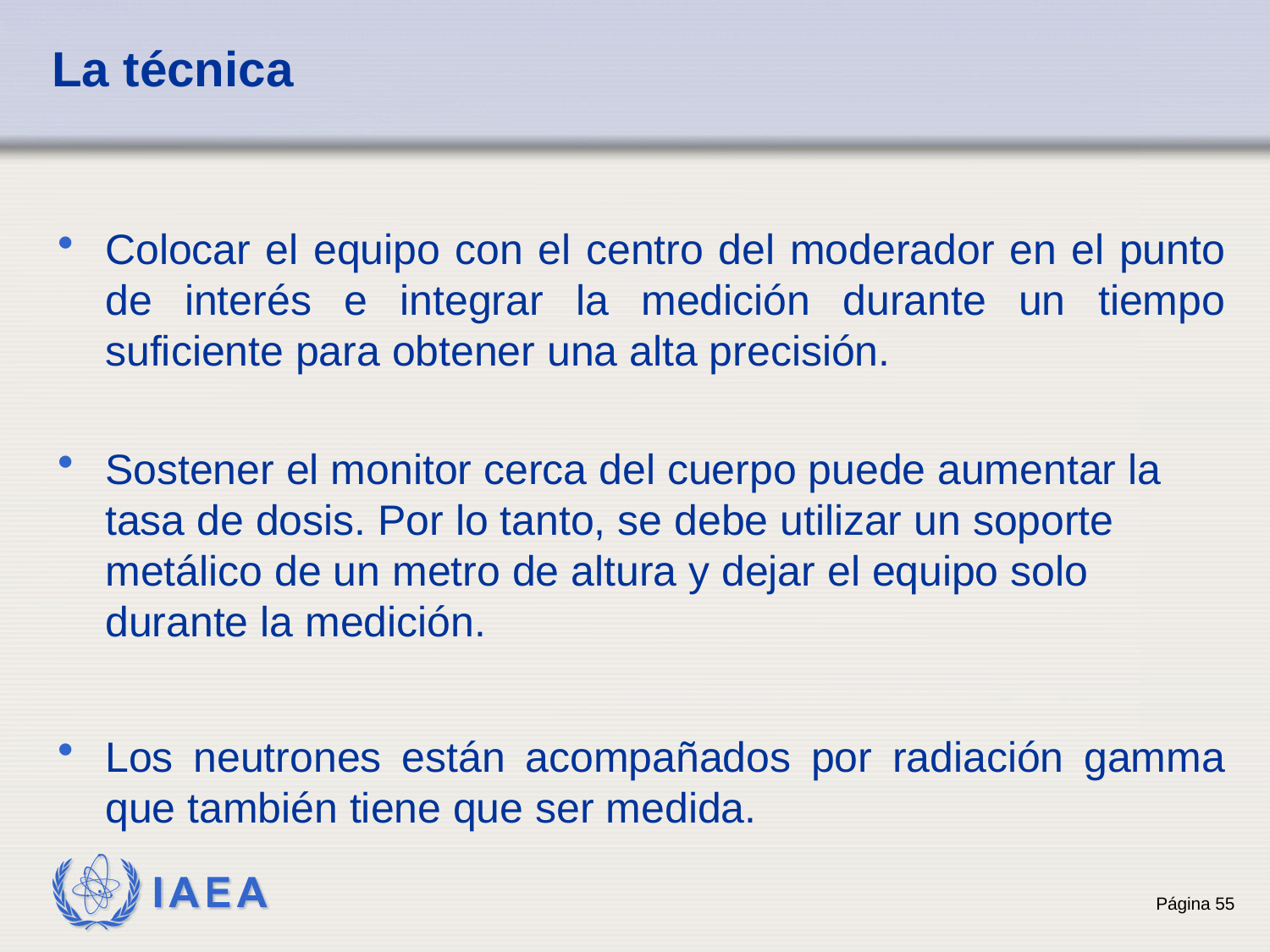

# La técnica
Colocar el equipo con el centro del moderador en el punto de interés e integrar la medición durante un tiempo suficiente para obtener una alta precisión.

Sostener el monitor cerca del cuerpo puede aumentar la tasa de dosis. Por lo tanto, se debe utilizar un soporte metálico de un metro de altura y dejar el equipo solo durante la medición.

Los neutrones están acompañados por radiación gamma que también tiene que ser medida.

55